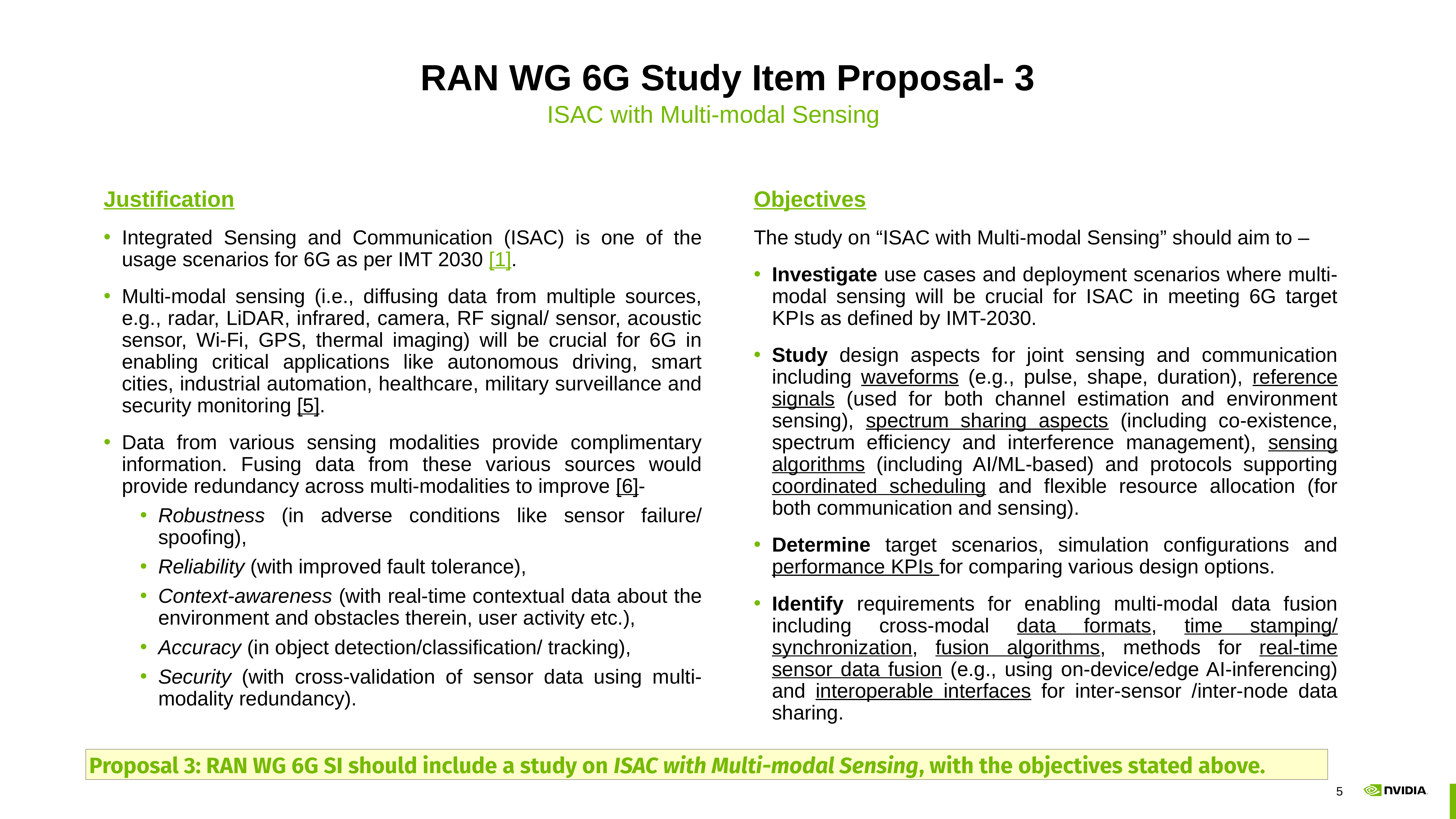

# RAN WG 6G Study Item Proposal- 3
ISAC with Multi-modal Sensing
Justification
Integrated Sensing and Communication (ISAC) is one of the usage scenarios for 6G as per IMT 2030 [1].
Multi-modal sensing (i.e., diffusing data from multiple sources, e.g., radar, LiDAR, infrared, camera, RF signal/ sensor, acoustic sensor, Wi-Fi, GPS, thermal imaging) will be crucial for 6G in enabling critical applications like autonomous driving, smart cities, industrial automation, healthcare, military surveillance and security monitoring [5].
Data from various sensing modalities provide complimentary information. Fusing data from these various sources would provide redundancy across multi-modalities to improve [6]-
Robustness (in adverse conditions like sensor failure/ spoofing),
Reliability (with improved fault tolerance),
Context-awareness (with real-time contextual data about the environment and obstacles therein, user activity etc.),
Accuracy (in object detection/classification/ tracking),
Security (with cross-validation of sensor data using multi-modality redundancy).
Objectives
The study on “ISAC with Multi-modal Sensing” should aim to –
Investigate use cases and deployment scenarios where multi-modal sensing will be crucial for ISAC in meeting 6G target KPIs as defined by IMT-2030.
Study design aspects for joint sensing and communication including waveforms (e.g., pulse, shape, duration), reference signals (used for both channel estimation and environment sensing), spectrum sharing aspects (including co-existence, spectrum efficiency and interference management), sensing algorithms (including AI/ML-based) and protocols supporting coordinated scheduling and flexible resource allocation (for both communication and sensing).
Determine target scenarios, simulation configurations and performance KPIs for comparing various design options.
Identify requirements for enabling multi-modal data fusion including cross-modal data formats, time stamping/ synchronization, fusion algorithms, methods for real-time sensor data fusion (e.g., using on-device/edge AI-inferencing) and interoperable interfaces for inter-sensor /inter-node data sharing.
Proposal 3: RAN WG 6G SI should include a study on ISAC with Multi-modal Sensing, with the objectives stated above.